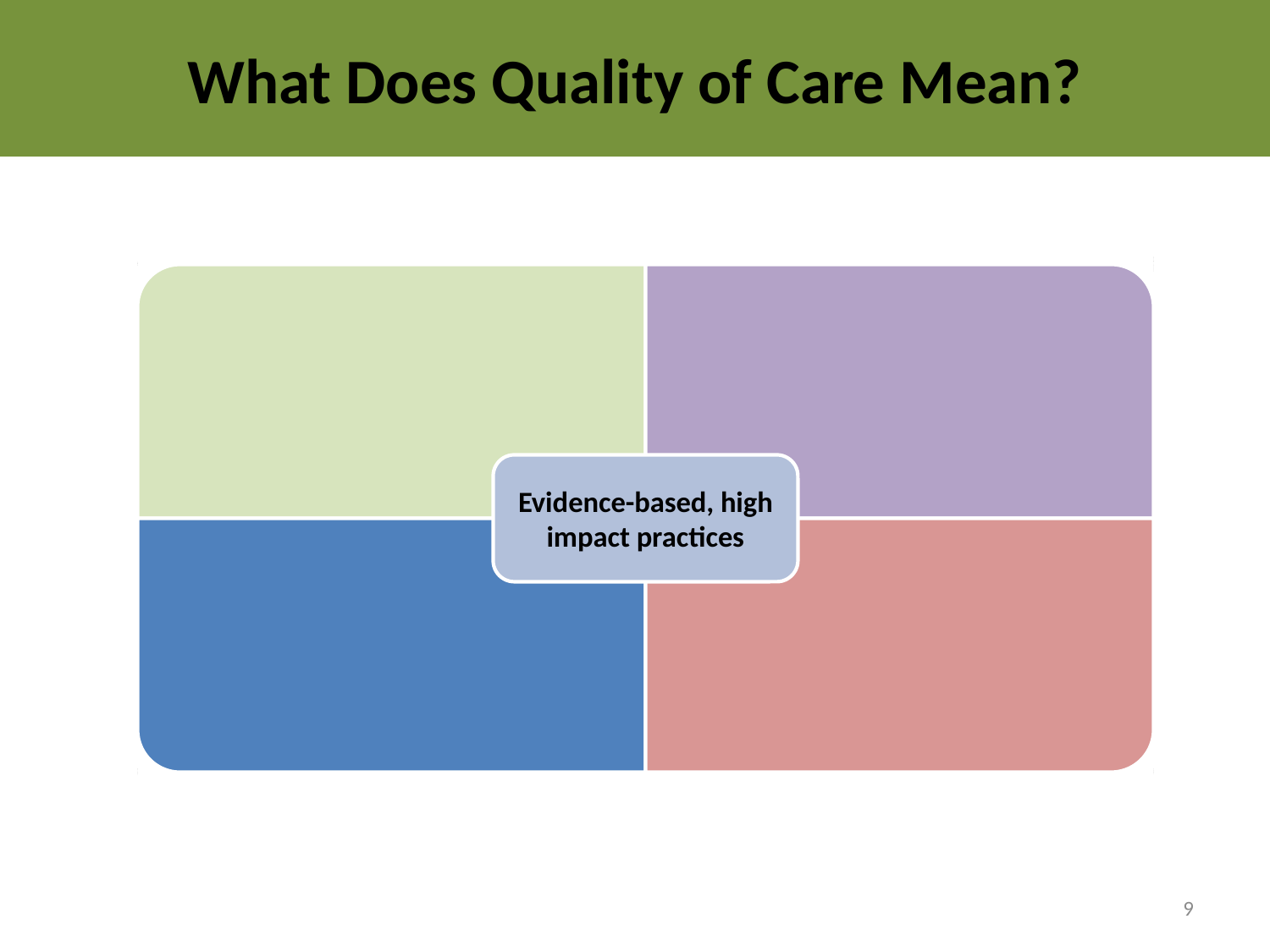

# What Does Quality of Care Mean?
Evidence-based, high impact practices
9